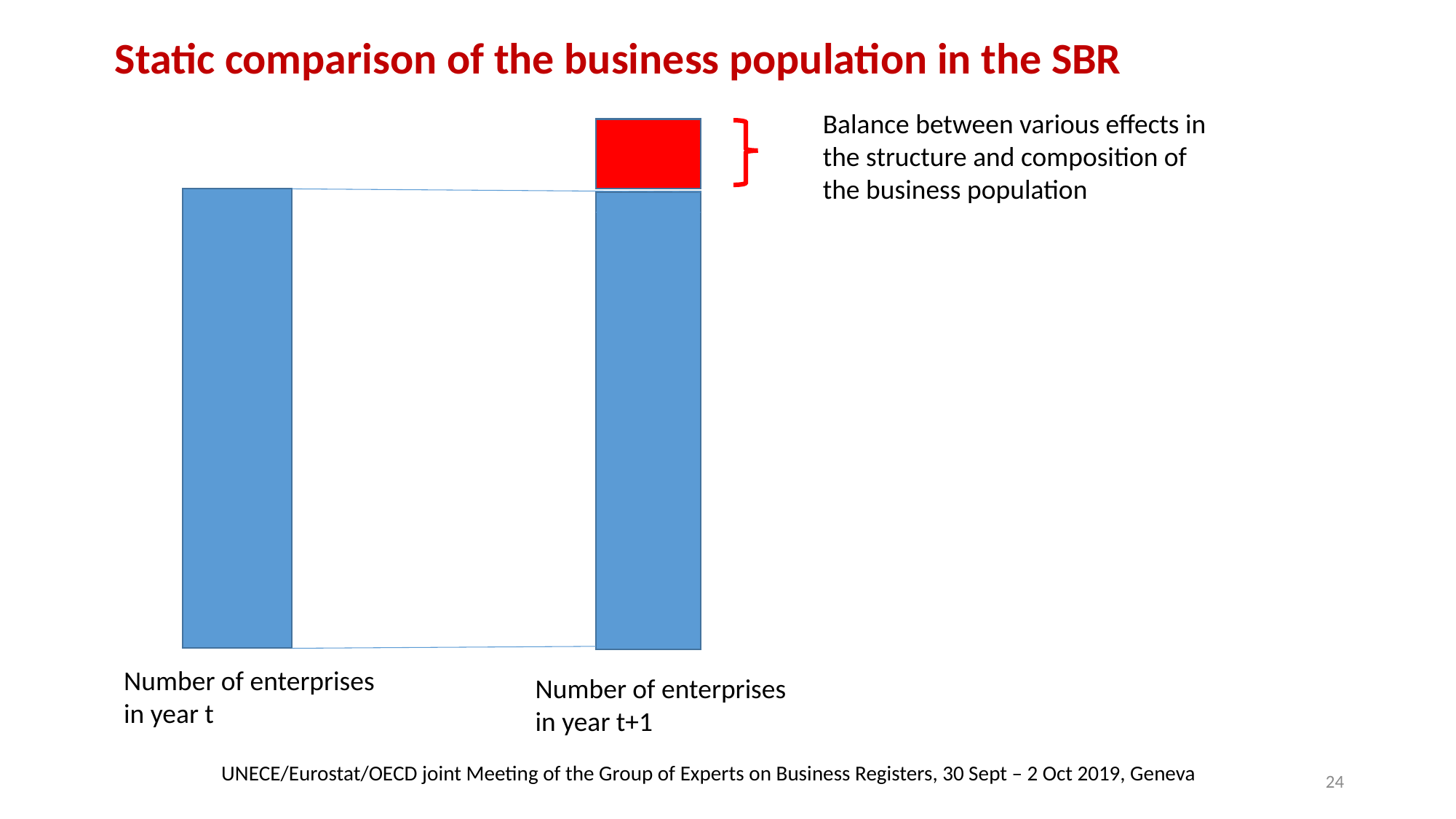

# Static comparison of the business population in the SBR
Balance between various effects in the structure and composition of the business population

Number of enterprises in year t
Number of enterprises in year t+1
UNECE/Eurostat/OECD joint Meeting of the Group of Experts on Business Registers, 30 Sept – 2 Oct 2019, Geneva
24